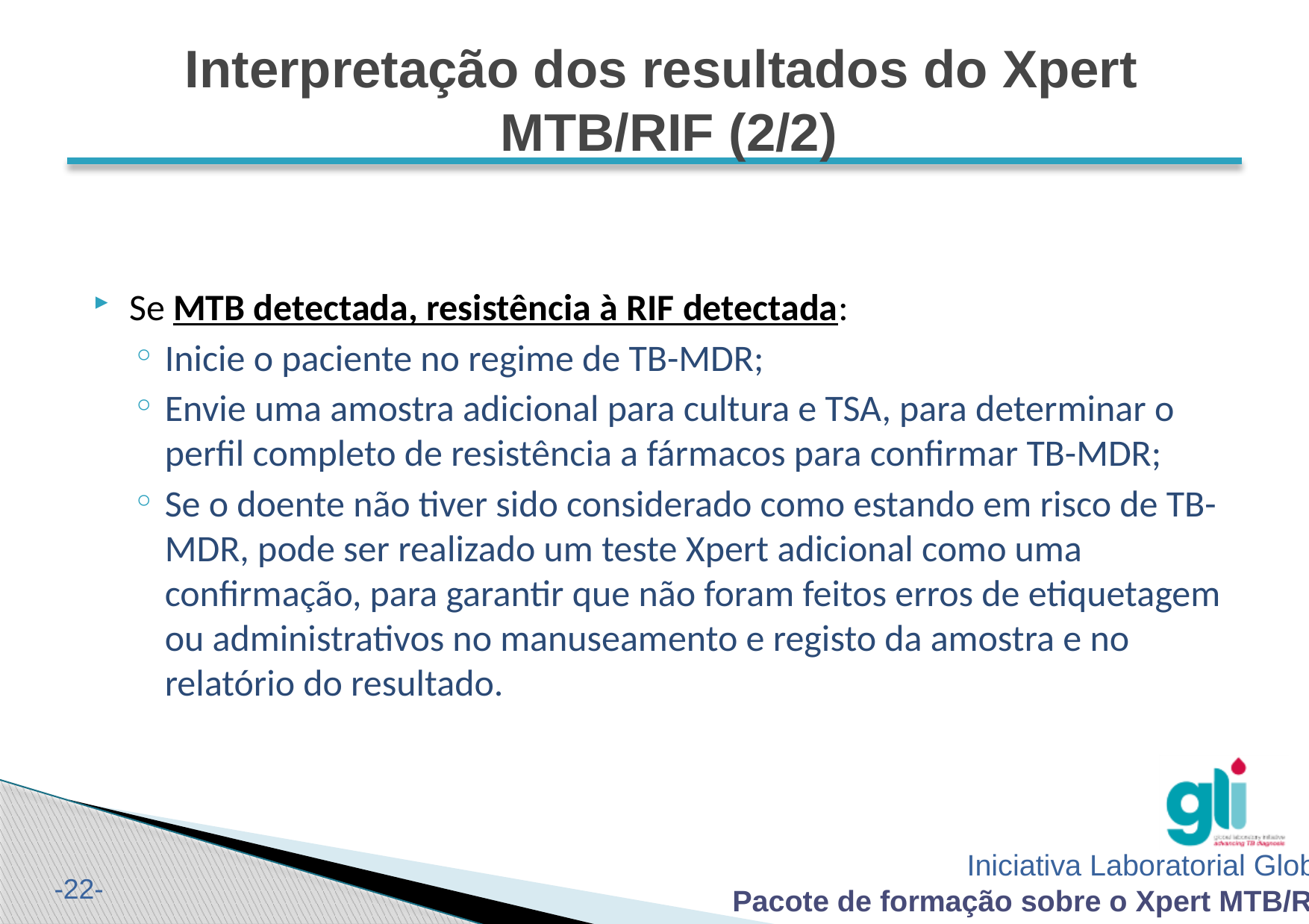

# Interpretação dos resultados do Xpert MTB/RIF (2/2)
Se MTB detectada, resistência à RIF detectada:
Inicie o paciente no regime de TB-MDR;
Envie uma amostra adicional para cultura e TSA, para determinar o perfil completo de resistência a fármacos para confirmar TB-MDR;
Se o doente não tiver sido considerado como estando em risco de TB-MDR, pode ser realizado um teste Xpert adicional como uma confirmação, para garantir que não foram feitos erros de etiquetagem ou administrativos no manuseamento e registo da amostra e no relatório do resultado.